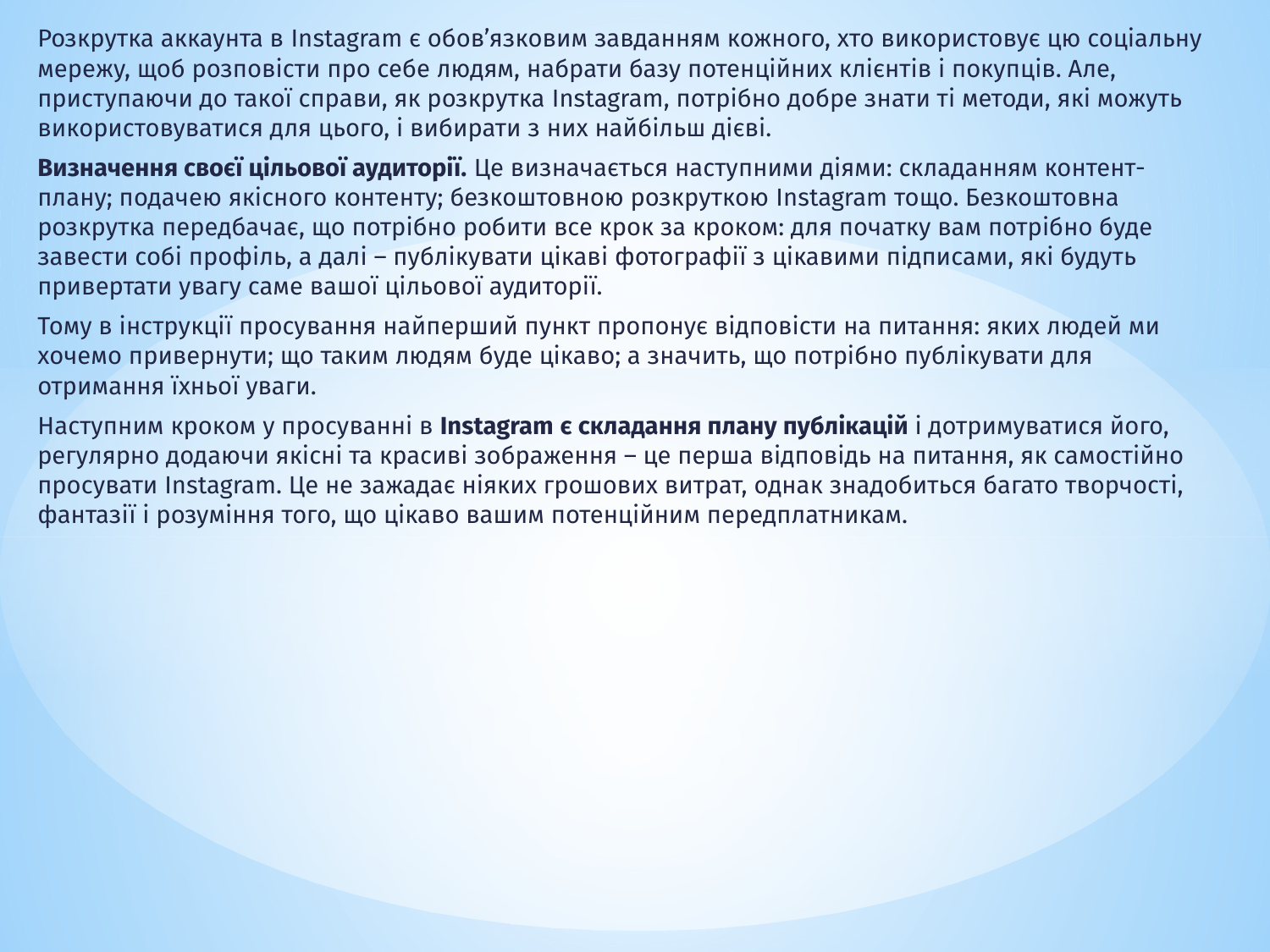

Розкрутка аккаунта в Instagram є обов’язковим завданням кожного, хто використовує цю соціальну мережу, щоб розповісти про себе людям, набрати базу потенційних клієнтів і покупців. Але, приступаючи до такої справи, як розкрутка Instagram, потрібно добре знати ті методи, які можуть використовуватися для цього, і вибирати з них найбільш дієві.
Визначення своєї цільової аудиторії. Це визначається наступними діями: складанням контент-плану; подачею якісного контенту; безкоштовною розкруткою Instagram тощо. Безкоштовна розкрутка передбачає, що потрібно робити все крок за кроком: для початку вам потрібно буде завести собі профіль, а далі – публікувати цікаві фотографії з цікавими підписами, які будуть привертати увагу саме вашої цільової аудиторії.
Тому в інструкції просування найперший пункт пропонує відповісти на питання: яких людей ми хочемо привернути; що таким людям буде цікаво; а значить, що потрібно публікувати для отримання їхньої уваги.
Наступним кроком у просуванні в Instagram є складання плану публікацій і дотримуватися його, регулярно додаючи якісні та красиві зображення – це перша відповідь на питання, як самостійно просувати Instagram. Це не зажадає ніяких грошових витрат, однак знадобиться багато творчості, фантазії і розуміння того, що цікаво вашим потенційним передплатникам.